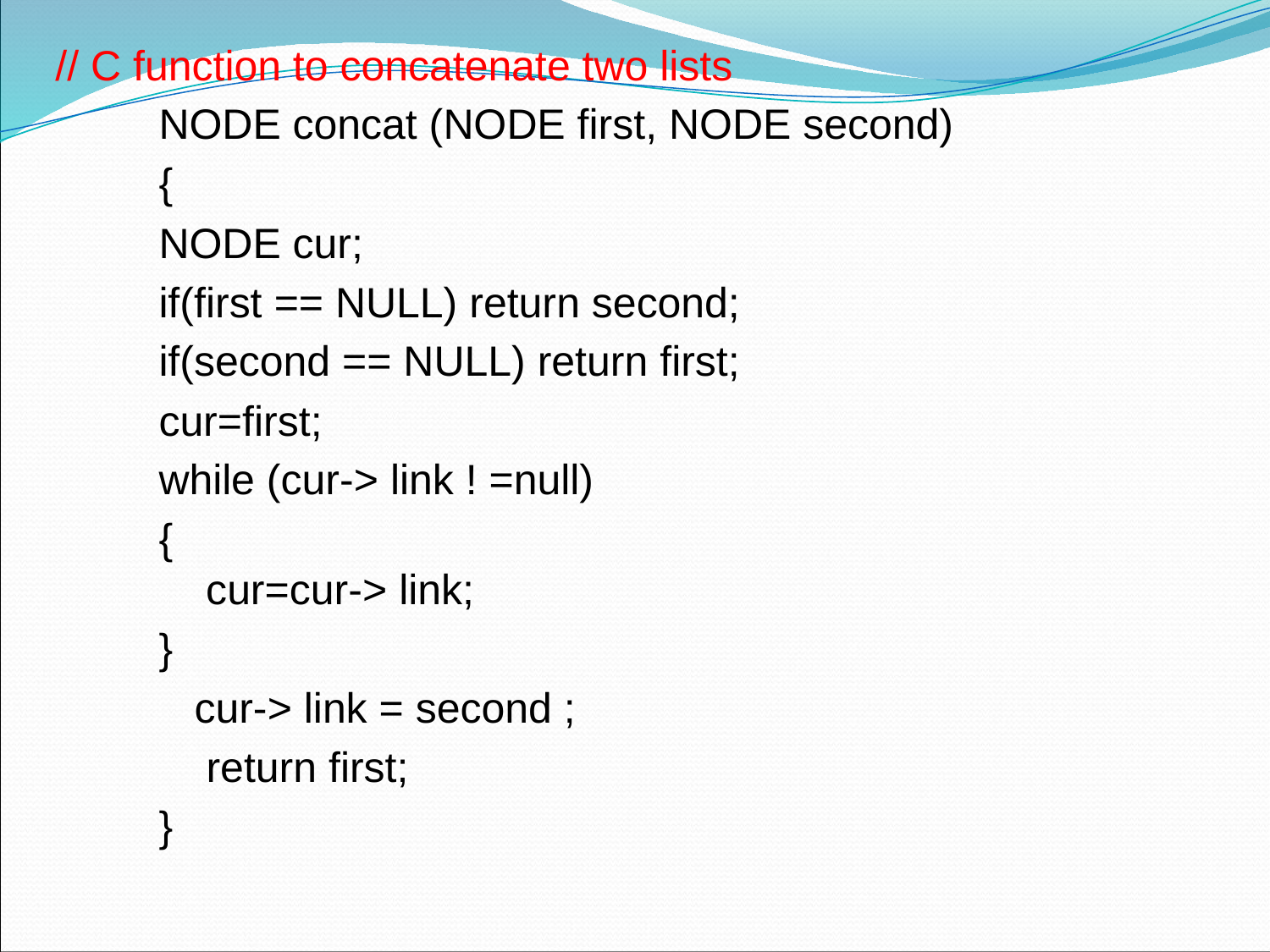

// C function to concatenate two lists
 	NODE concat (NODE first, NODE second)
	{
	NODE cur;
	if(first == NULL) return second;
	if(second == NULL) return first;
	cur=first;
	while (cur-> link ! =null)
	{
	    cur=cur-> link;
	}
	   cur-> link = second ;
	    return first;
	}
#